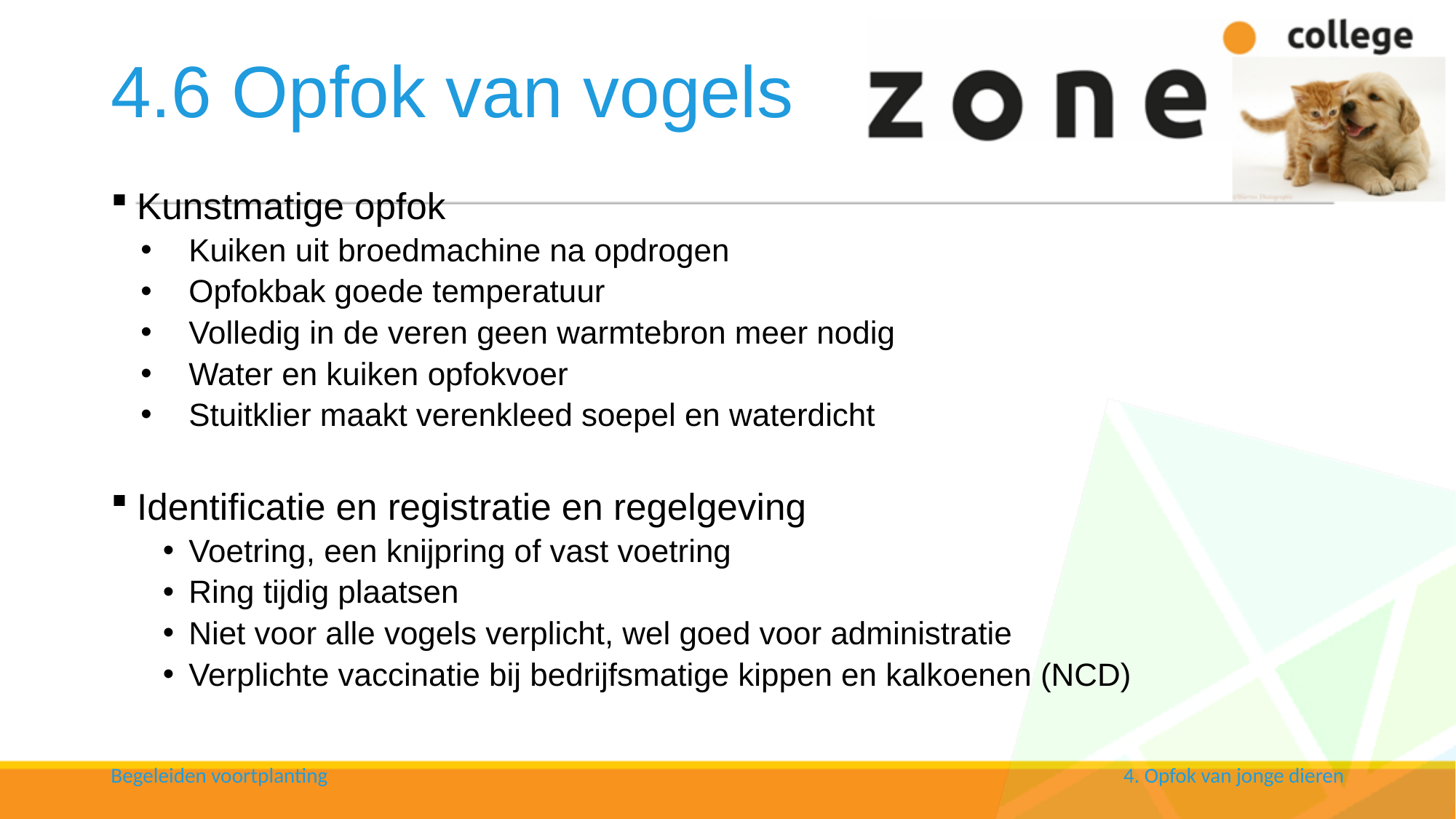

# 4.6 Opfok van vogels
Kunstmatige opfok
Kuiken uit broedmachine na opdrogen
Opfokbak goede temperatuur
Volledig in de veren geen warmtebron meer nodig
Water en kuiken opfokvoer
Stuitklier maakt verenkleed soepel en waterdicht

Identificatie en registratie en regelgeving
Voetring, een knijpring of vast voetring
Ring tijdig plaatsen
Niet voor alle vogels verplicht, wel goed voor administratie
Verplichte vaccinatie bij bedrijfsmatige kippen en kalkoenen (NCD)

Begeleiden voortplanting
4. Opfok van jonge dieren